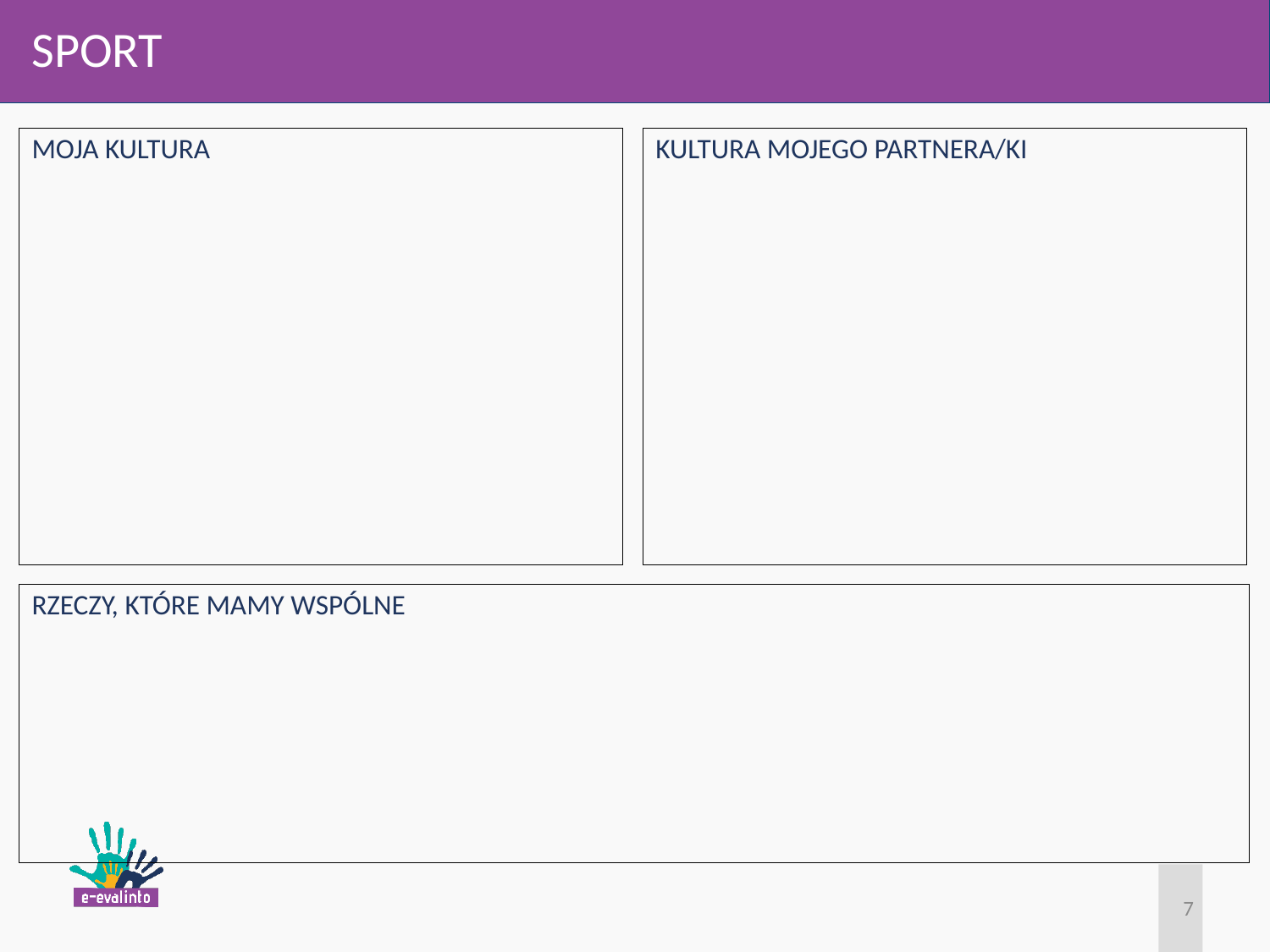

# SPORT
MOJA KULTURA
KULTURA MOJEGO PARTNERA/KI
RZECZY, KTÓRE MAMY WSPÓLNE
7